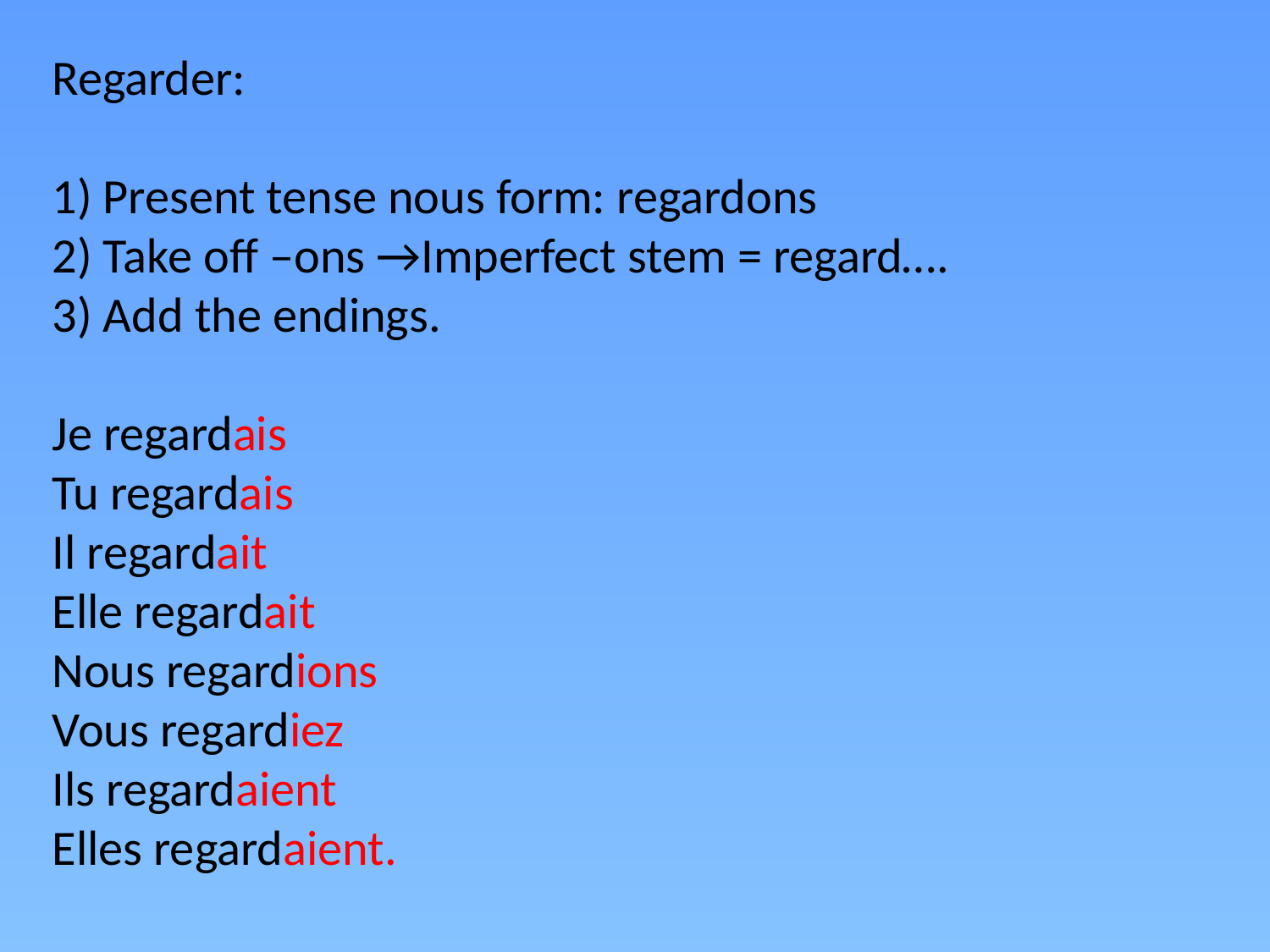

Regarder:

1) Present tense nous form: regardons
2) Take off –ons →Imperfect stem = regard….
3) Add the endings.

Je regardais
Tu regardais
Il regardait
Elle regardait
Nous regardions
Vous regardiez
Ils regardaient
Elles regardaient.